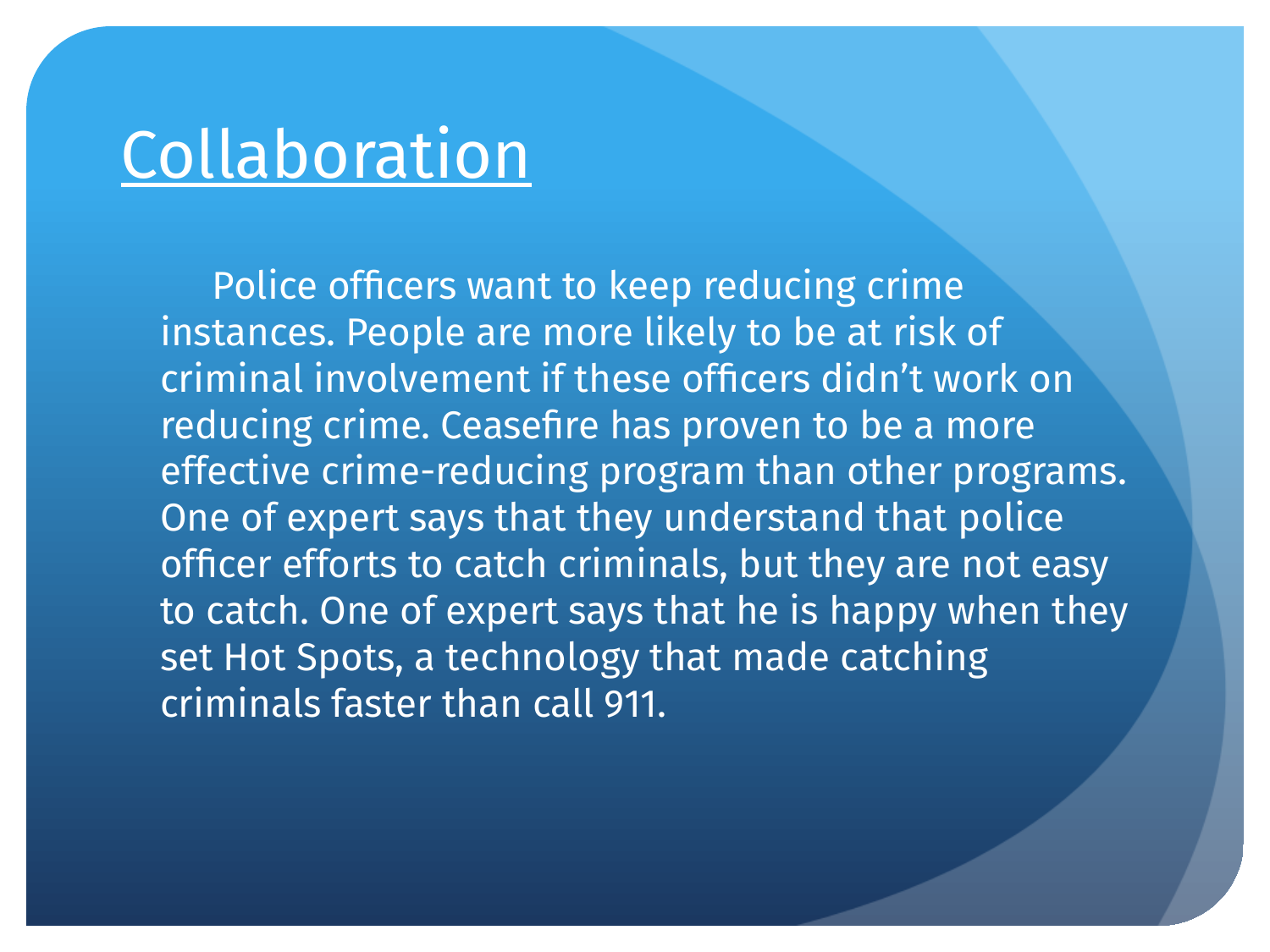

# Collaboration
         Police officers want to keep reducing crime instances. People are more likely to be at risk of criminal involvement if these officers didn’t work on reducing crime. Ceasefire has proven to be a more effective crime-reducing program than other programs. One of expert says that they understand that police officer efforts to catch criminals, but they are not easy to catch. One of expert says that he is happy when they set Hot Spots, a technology that made catching criminals faster than call 911.